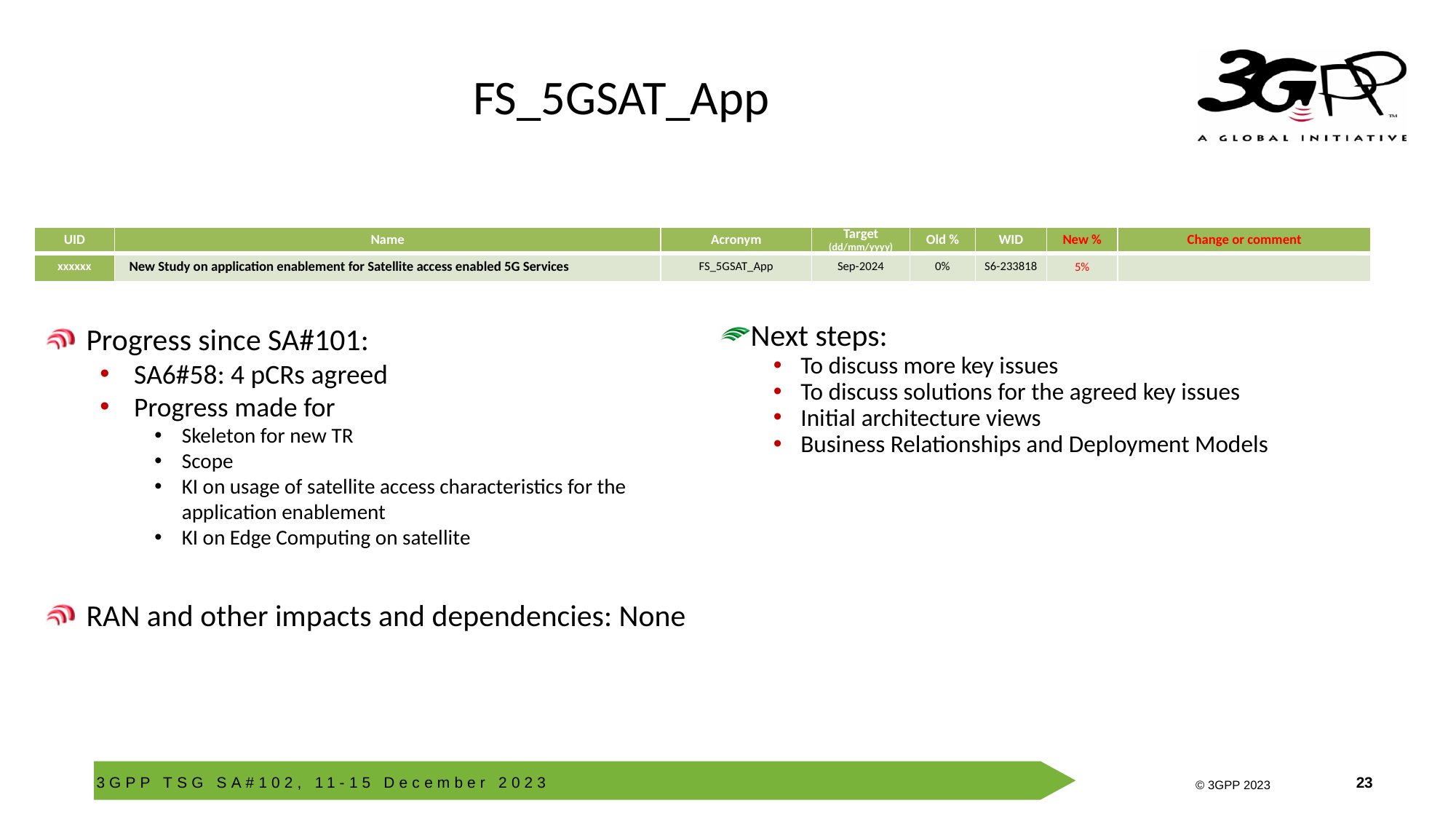

# FS_5GSAT_App
| UID | Name | Acronym | Target (dd/mm/yyyy) | Old % | WID | New % | Change or comment |
| --- | --- | --- | --- | --- | --- | --- | --- |
| xxxxxx | New Study on application enablement for Satellite access enabled 5G Services | FS\_5GSAT\_App | Sep-2024 | 0% | S6-233818 | 5% |  |
Progress since SA#101:
SA6#58: 4 pCRs agreed
Progress made for
Skeleton for new TR
Scope
KI on usage of satellite access characteristics for the application enablement
KI on Edge Computing on satellite

RAN and other impacts and dependencies: None

Next steps:
To discuss more key issues
To discuss solutions for the agreed key issues
Initial architecture views
Business Relationships and Deployment Models